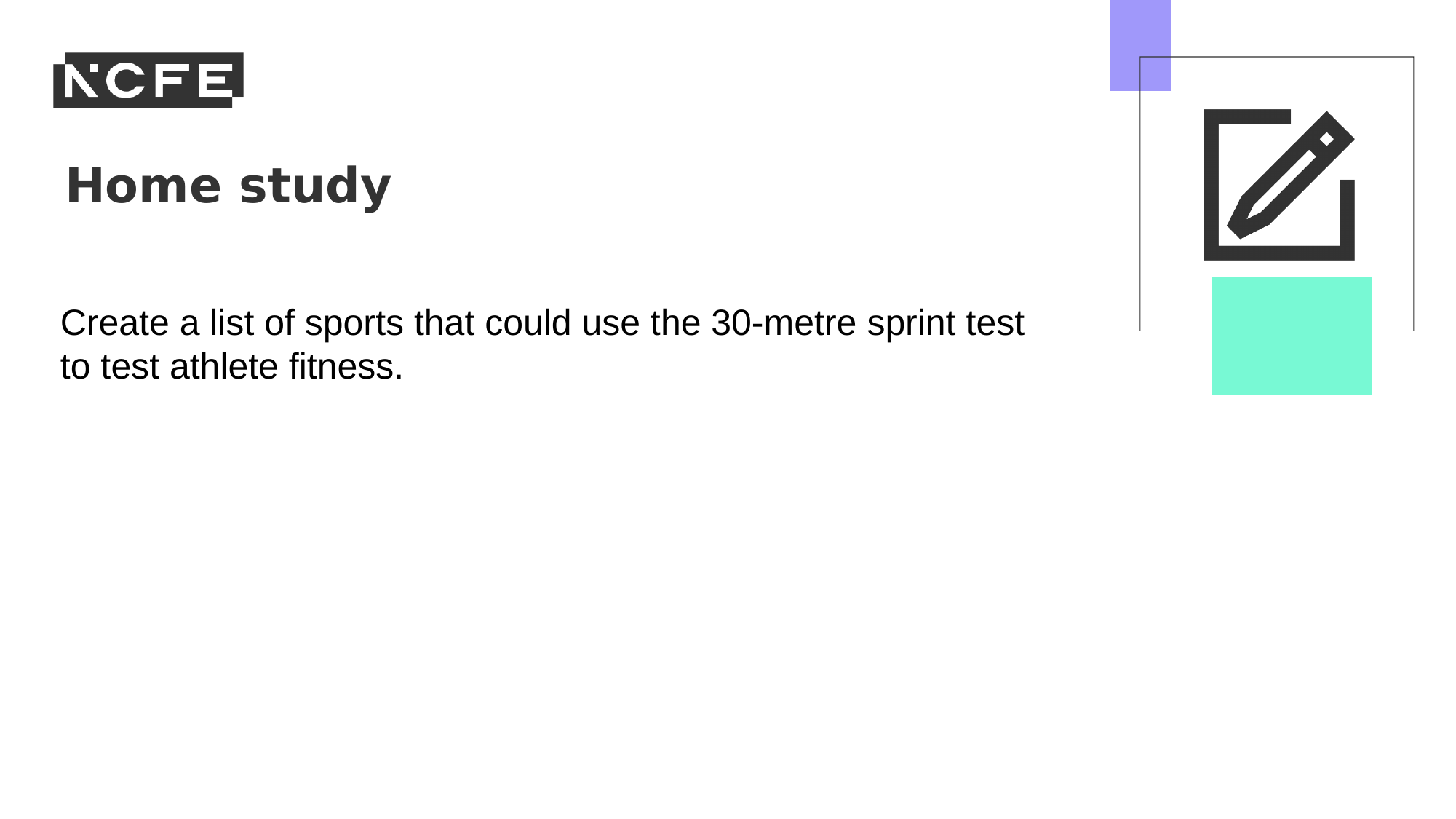

Create a list of sports that could use the 30-metre sprint test to test athlete fitness.